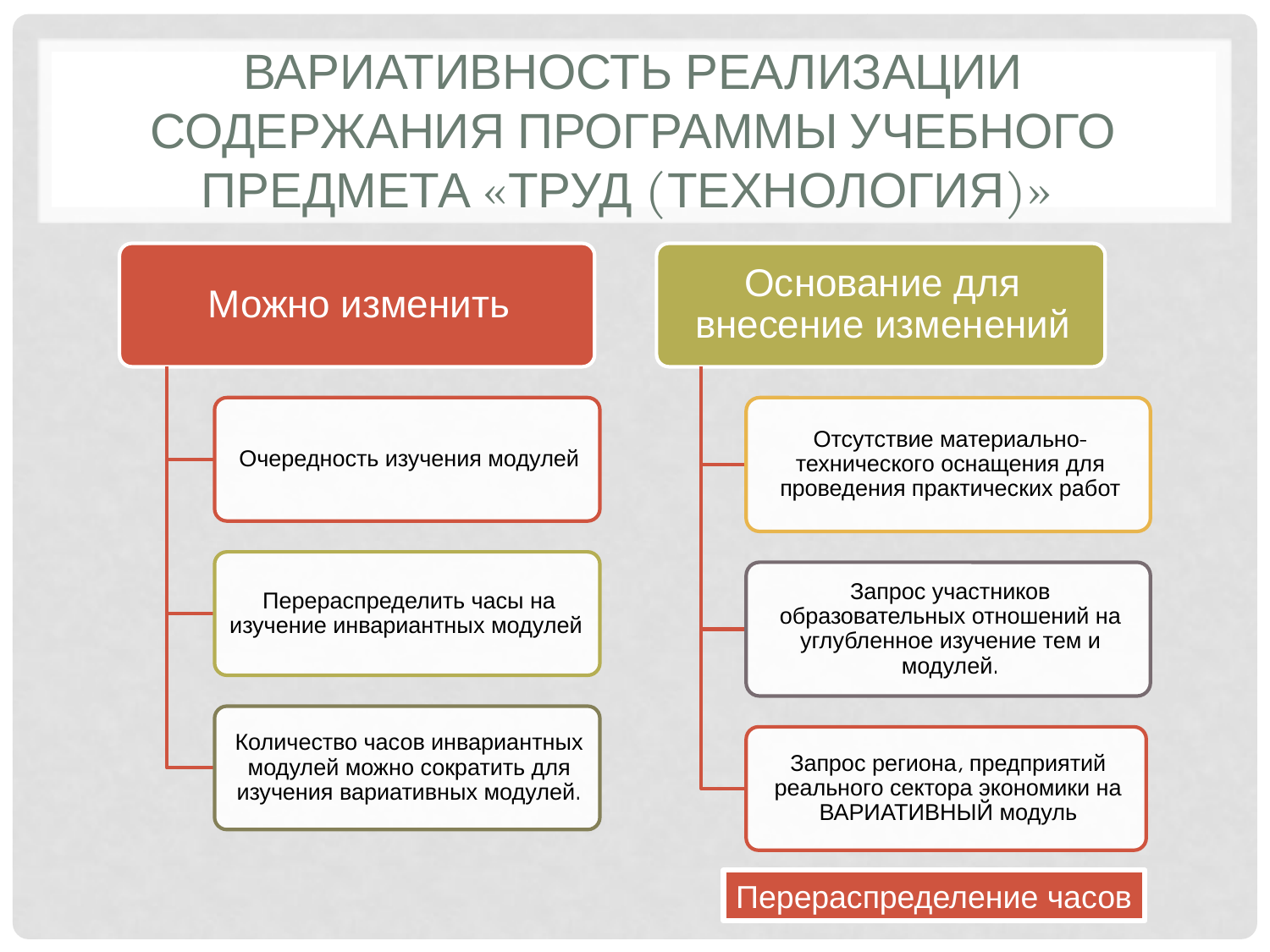

# Вариативность реализации содержания программы учебного предмета «Труд (технология)»
Можно изменить
Очередность изучения модулей
Перераспределить часы на изучение инвариантных модулей
Количество часов инвариантных модулей можно сократить для изучения вариативных модулей.
Основание для внесение изменений
Отсутствие материально-технического оснащения для проведения практических работ
Запрос участников образовательных отношений на углубленное изучение тем и модулей.
Запрос региона, предприятий реального сектора экономики на ВАРИАТИВНЫЙ модуль
Перераспределение часов